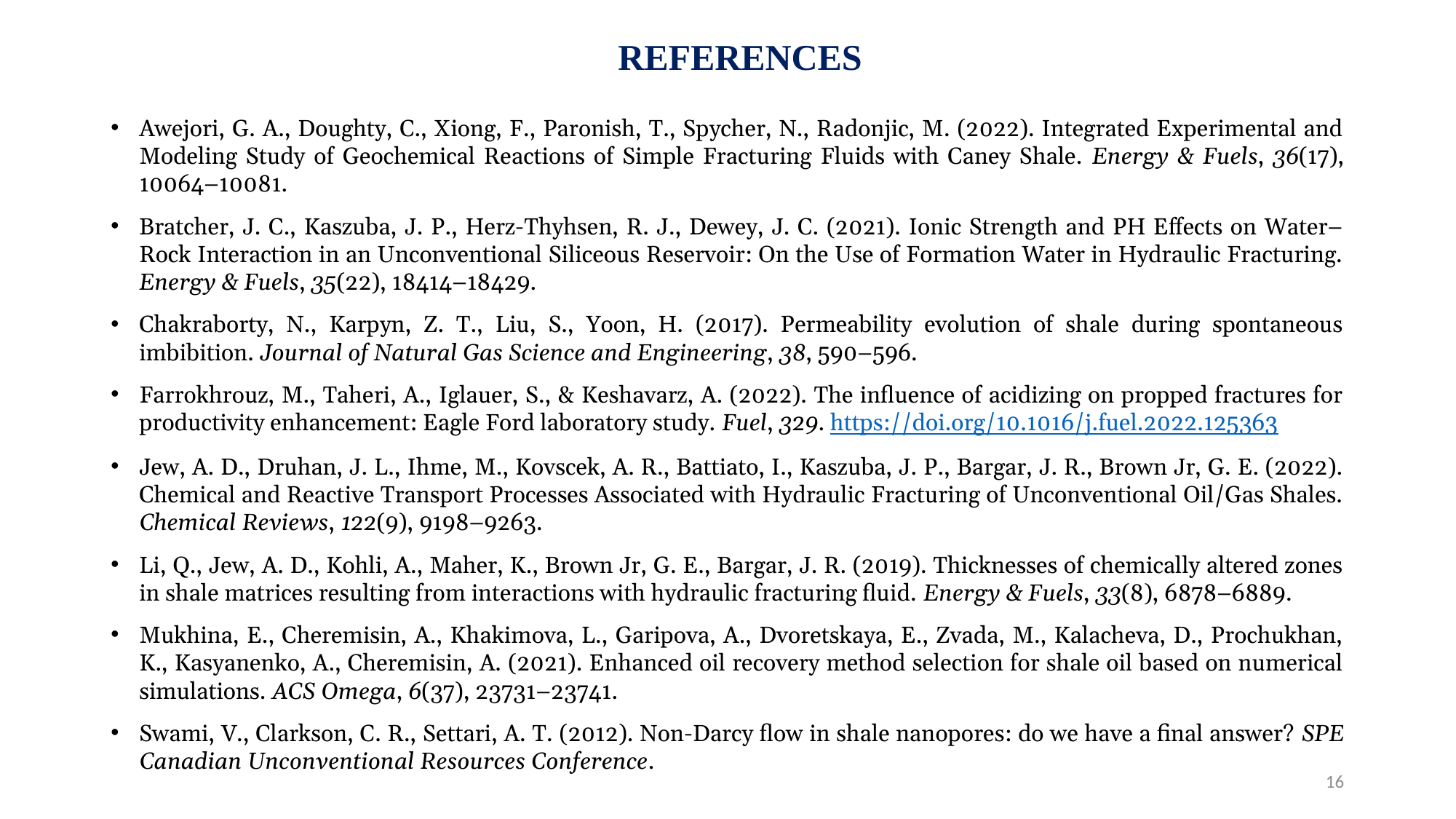

# REFERENCES
Awejori, G. A., Doughty, C., Xiong, F., Paronish, T., Spycher, N., Radonjic, M. (2022). Integrated Experimental and Modeling Study of Geochemical Reactions of Simple Fracturing Fluids with Caney Shale. Energy & Fuels, 36(17), 10064–10081.
Bratcher, J. C., Kaszuba, J. P., Herz-Thyhsen, R. J., Dewey, J. C. (2021). Ionic Strength and PH Effects on Water–Rock Interaction in an Unconventional Siliceous Reservoir: On the Use of Formation Water in Hydraulic Fracturing. Energy & Fuels, 35(22), 18414–18429.
Chakraborty, N., Karpyn, Z. T., Liu, S., Yoon, H. (2017). Permeability evolution of shale during spontaneous imbibition. Journal of Natural Gas Science and Engineering, 38, 590–596.
Farrokhrouz, M., Taheri, A., Iglauer, S., & Keshavarz, A. (2022). The influence of acidizing on propped fractures for productivity enhancement: Eagle Ford laboratory study. Fuel, 329. https://doi.org/10.1016/j.fuel.2022.125363
Jew, A. D., Druhan, J. L., Ihme, M., Kovscek, A. R., Battiato, I., Kaszuba, J. P., Bargar, J. R., Brown Jr, G. E. (2022). Chemical and Reactive Transport Processes Associated with Hydraulic Fracturing of Unconventional Oil/Gas Shales. Chemical Reviews, 122(9), 9198–9263.
Li, Q., Jew, A. D., Kohli, A., Maher, K., Brown Jr, G. E., Bargar, J. R. (2019). Thicknesses of chemically altered zones in shale matrices resulting from interactions with hydraulic fracturing fluid. Energy & Fuels, 33(8), 6878–6889.
Mukhina, E., Cheremisin, A., Khakimova, L., Garipova, A., Dvoretskaya, E., Zvada, M., Kalacheva, D., Prochukhan, K., Kasyanenko, A., Cheremisin, A. (2021). Enhanced oil recovery method selection for shale oil based on numerical simulations. ACS Omega, 6(37), 23731–23741.
Swami, V., Clarkson, C. R., Settari, A. T. (2012). Non-Darcy flow in shale nanopores: do we have a final answer? SPE Canadian Unconventional Resources Conference.

16